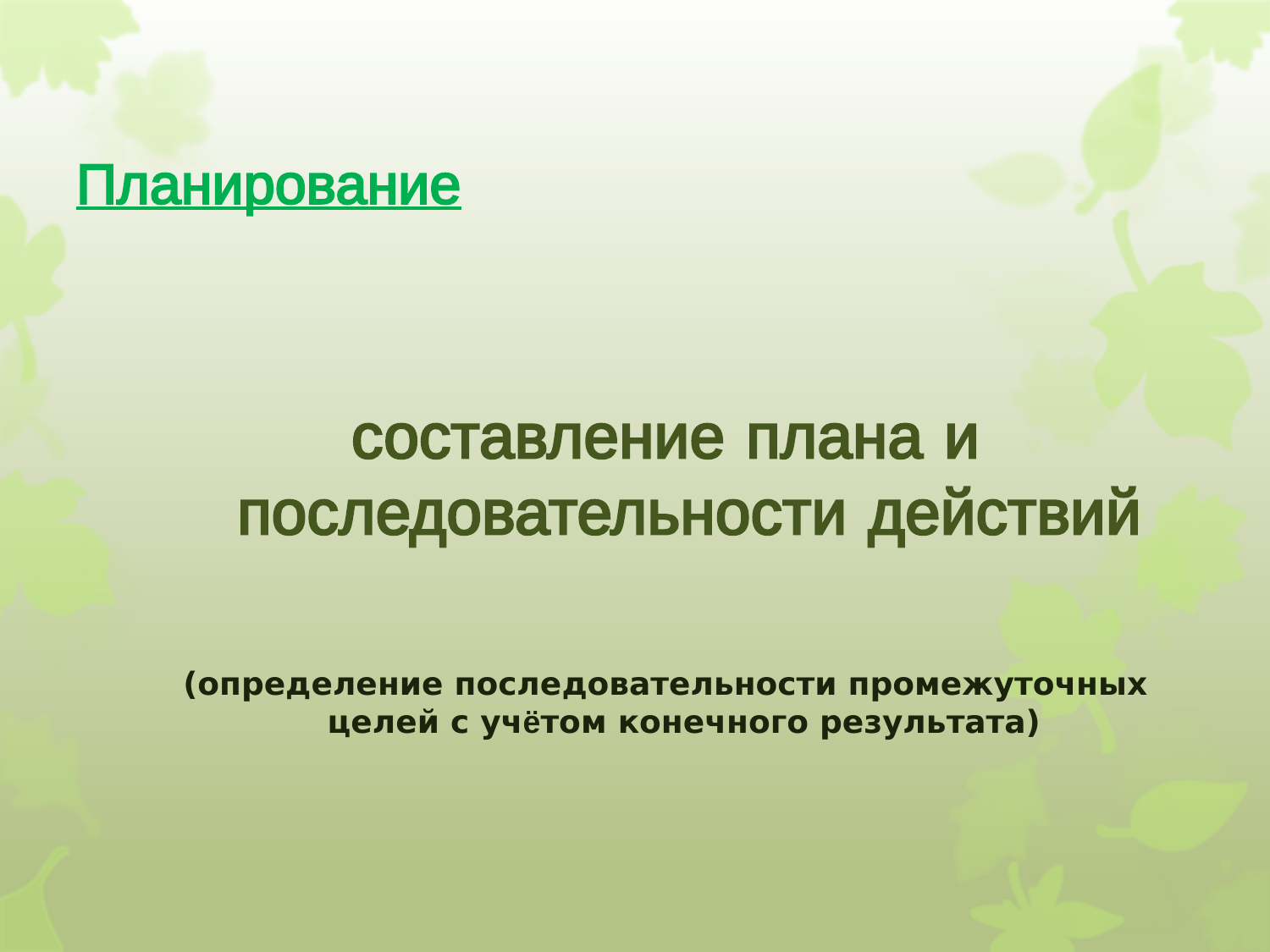

# Планирование

составление плана и последовательности действий

(определение последовательности промежуточных целей с учётом конечного результата)